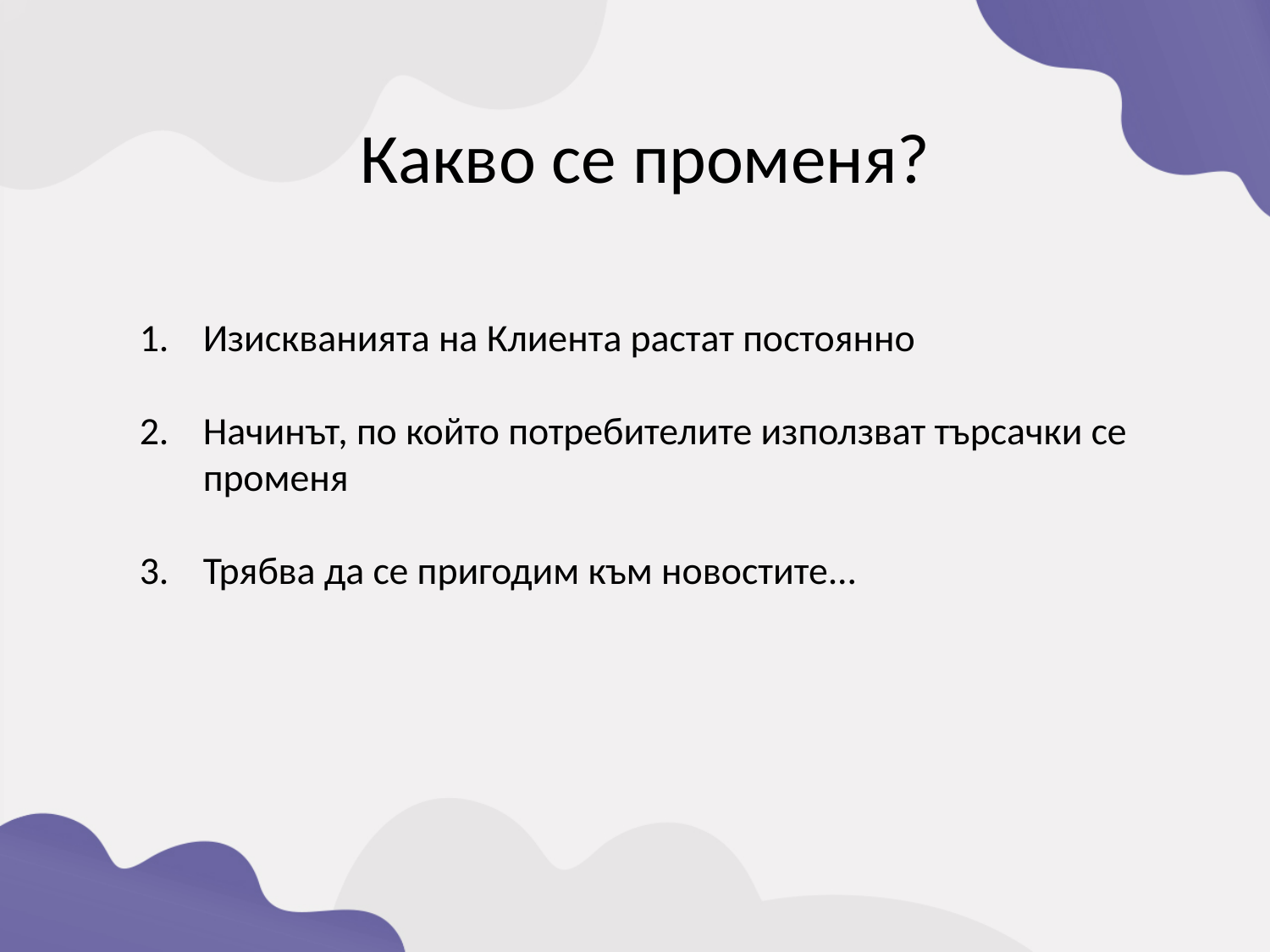

Какво се променя?
Изискванията на Клиента растат постоянно

Начинът, по който потребителите използват търсачки се променя

Трябва да се пригодим към новостите...